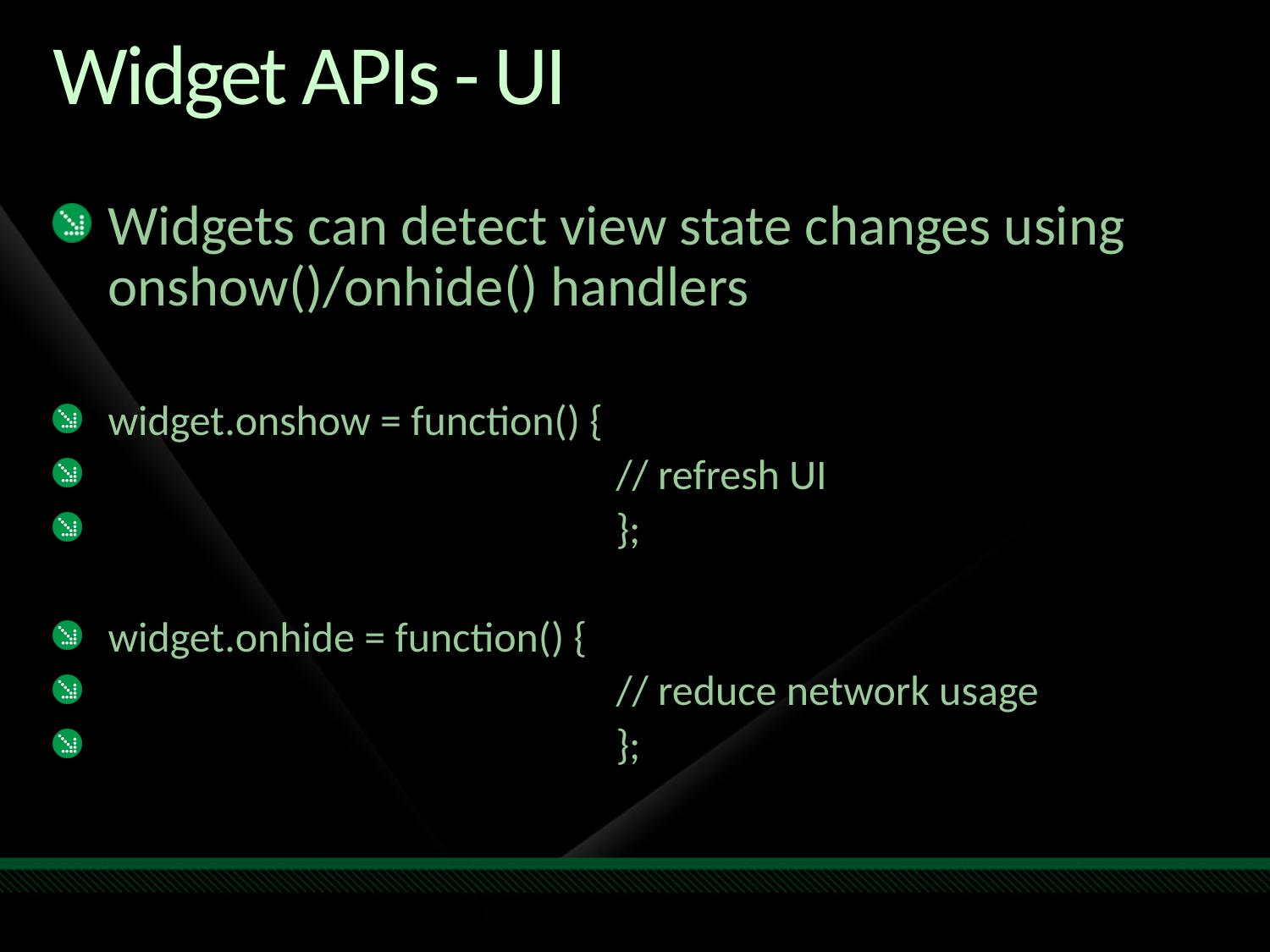

# Widget APIs - UI
Widgets can detect view state changes using onshow()/onhide() handlers

widget.onshow = function() {
				// refresh UI
				};

widget.onhide = function() {
				// reduce network usage
				};